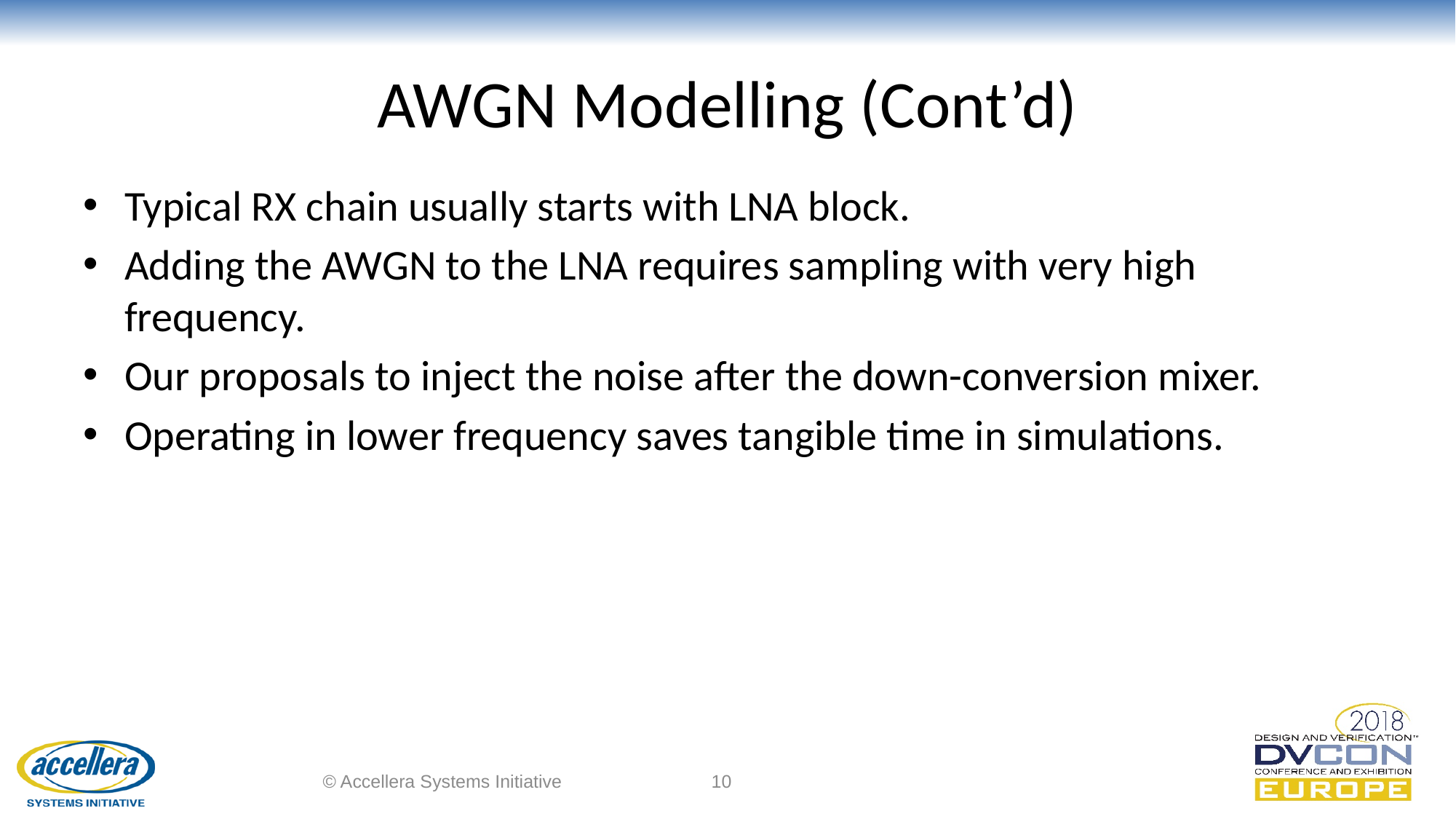

# AWGN Modelling (Cont’d)
Typical RX chain usually starts with LNA block.
Adding the AWGN to the LNA requires sampling with very high frequency.
Our proposals to inject the noise after the down-conversion mixer.
Operating in lower frequency saves tangible time in simulations.
© Accellera Systems Initiative
10